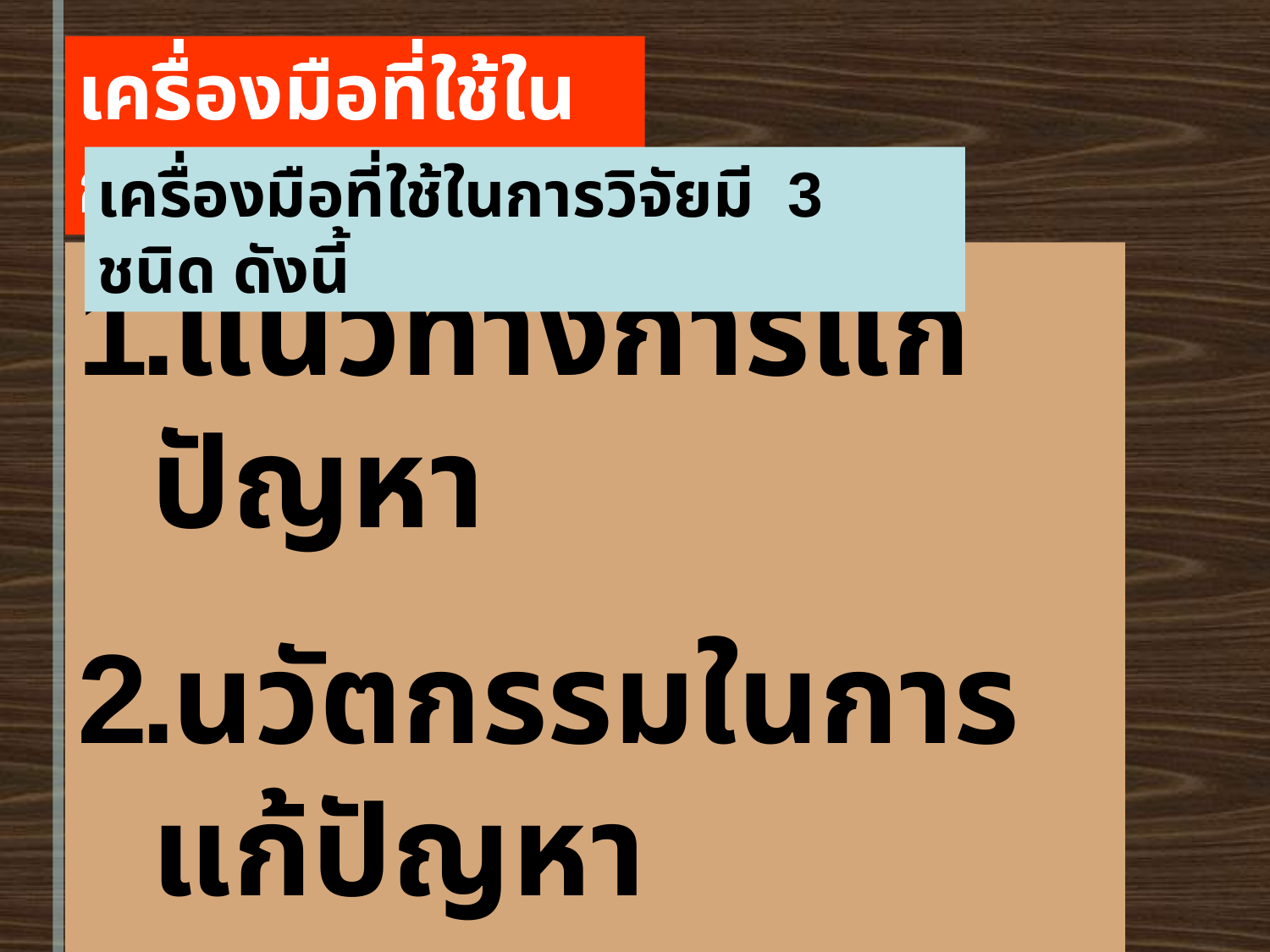

เครื่องมือที่ใช้ในการวิจัย
เครื่องมือที่ใช้ในการวิจัยมี  3  ชนิด ดังนี้
แนวทางการแก้ปัญหา
นวัตกรรมในการแก้ปัญหา
แบบประเมินแนวทางฯ